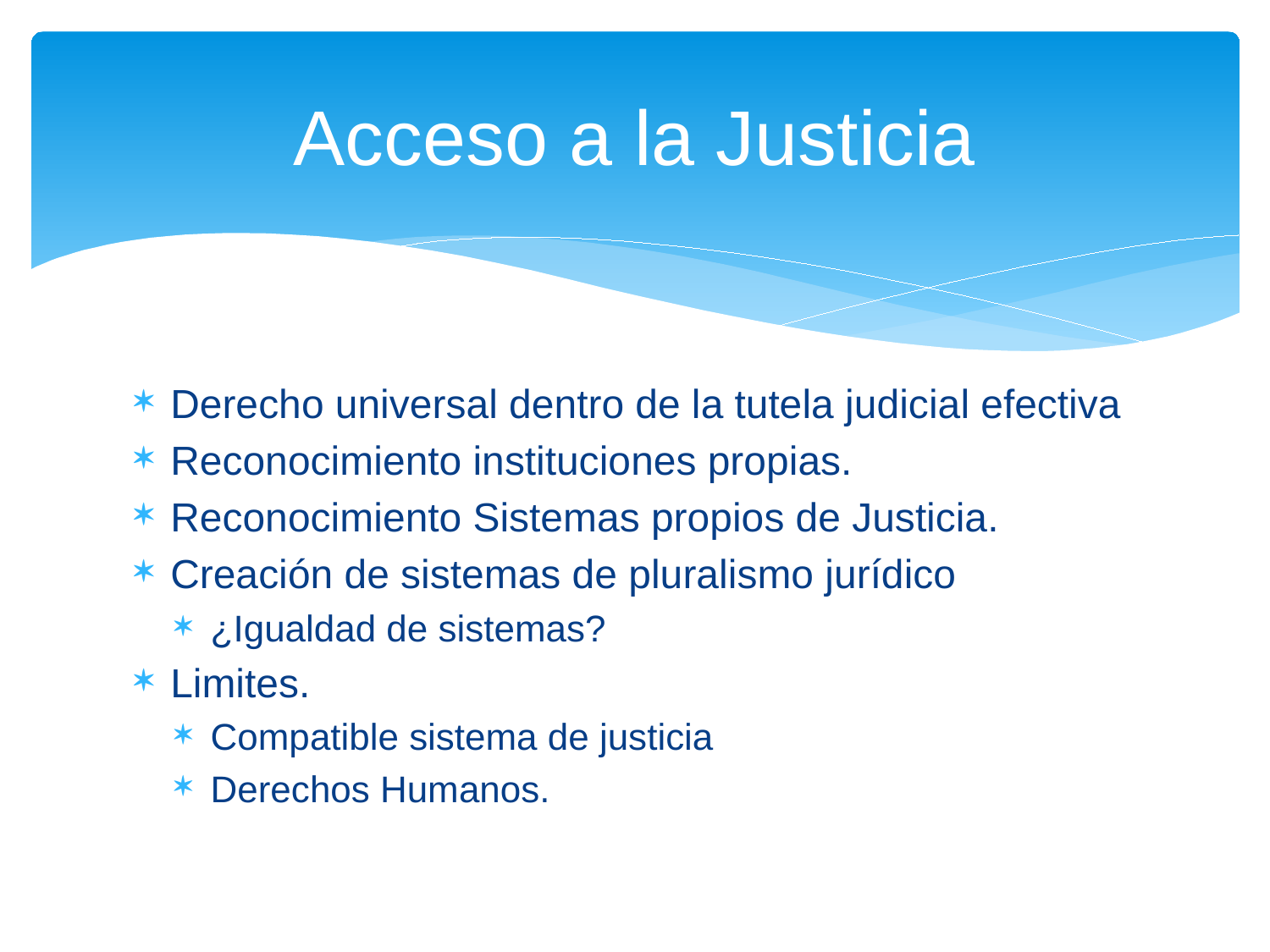

# Acceso a la Justicia
Derecho universal dentro de la tutela judicial efectiva
Reconocimiento instituciones propias.
Reconocimiento Sistemas propios de Justicia.
Creación de sistemas de pluralismo jurídico
¿Igualdad de sistemas?
Limites.
Compatible sistema de justicia
Derechos Humanos.